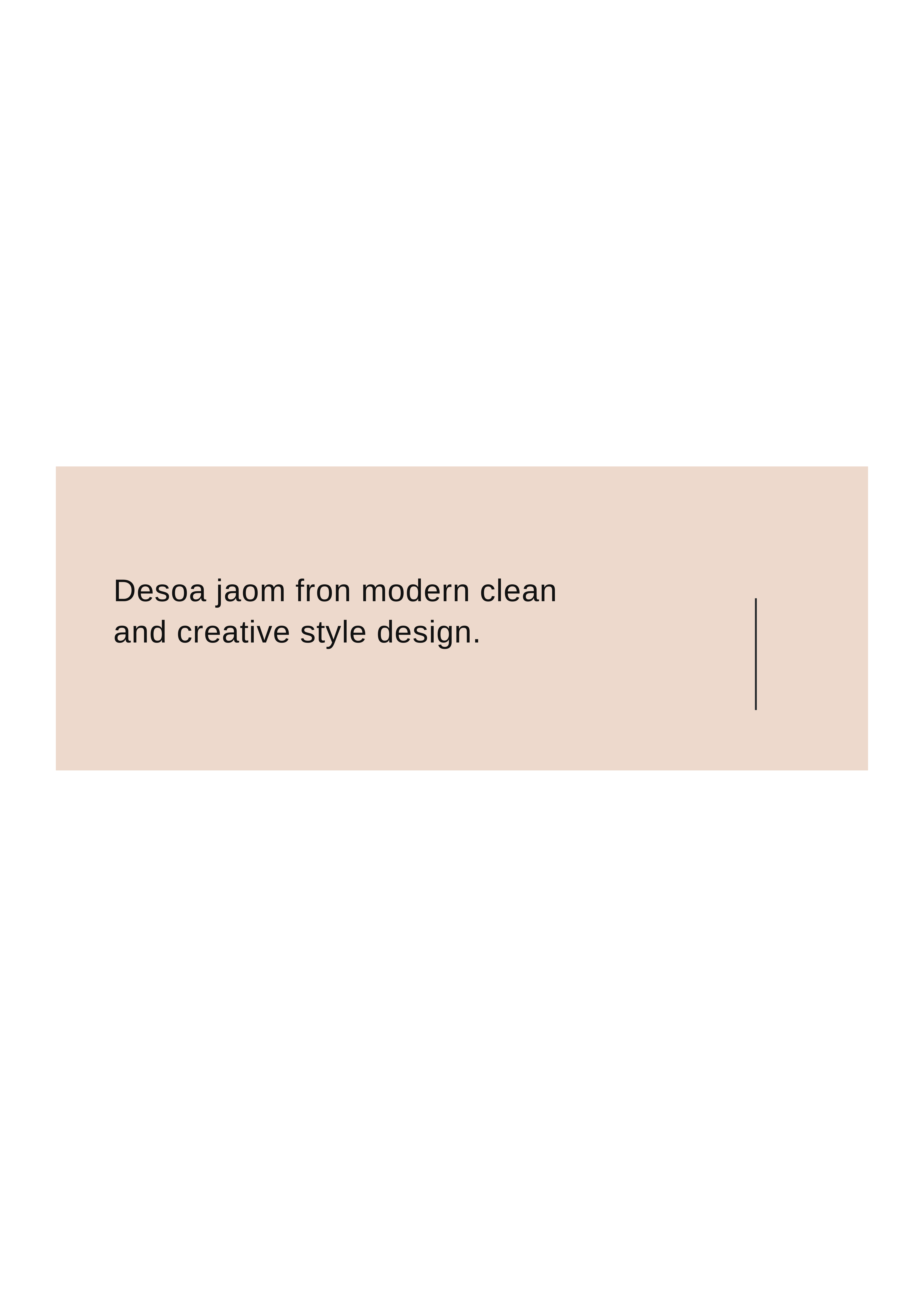

Desoa jaom fron modern clean and creative style design.